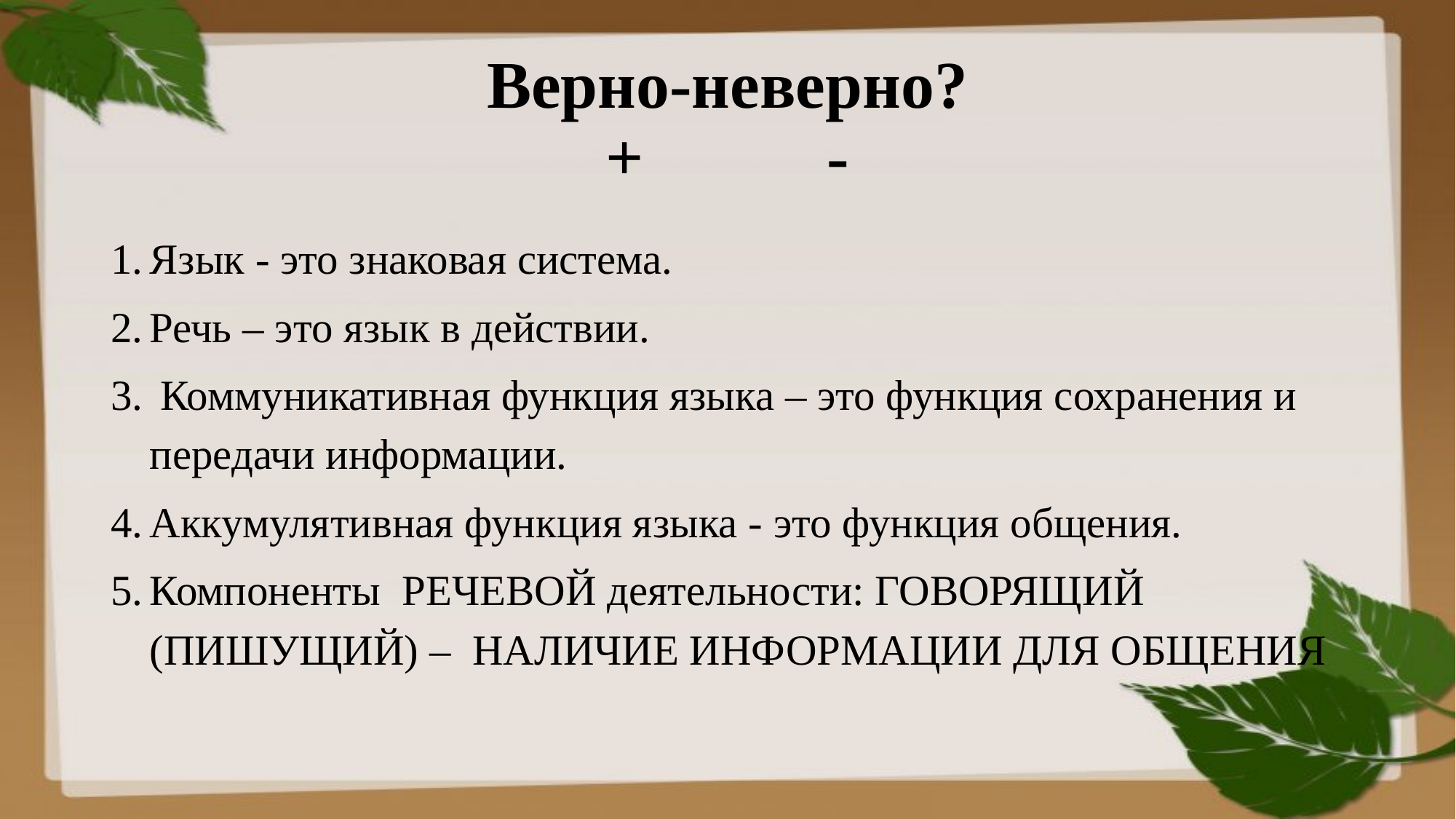

# Верно-неверно? +           -
Язык - это знаковая система.
Речь – это язык в действии.
 Коммуникативная функция языка – это функция сохранения и передачи информации.
Аккумулятивная функция языка - это функция общения.
Компоненты  РЕЧЕВОЙ деятельности: ГОВОРЯЩИЙ (ПИШУЩИЙ) –  НАЛИЧИЕ ИНФОРМАЦИИ ДЛЯ ОБЩЕНИЯ